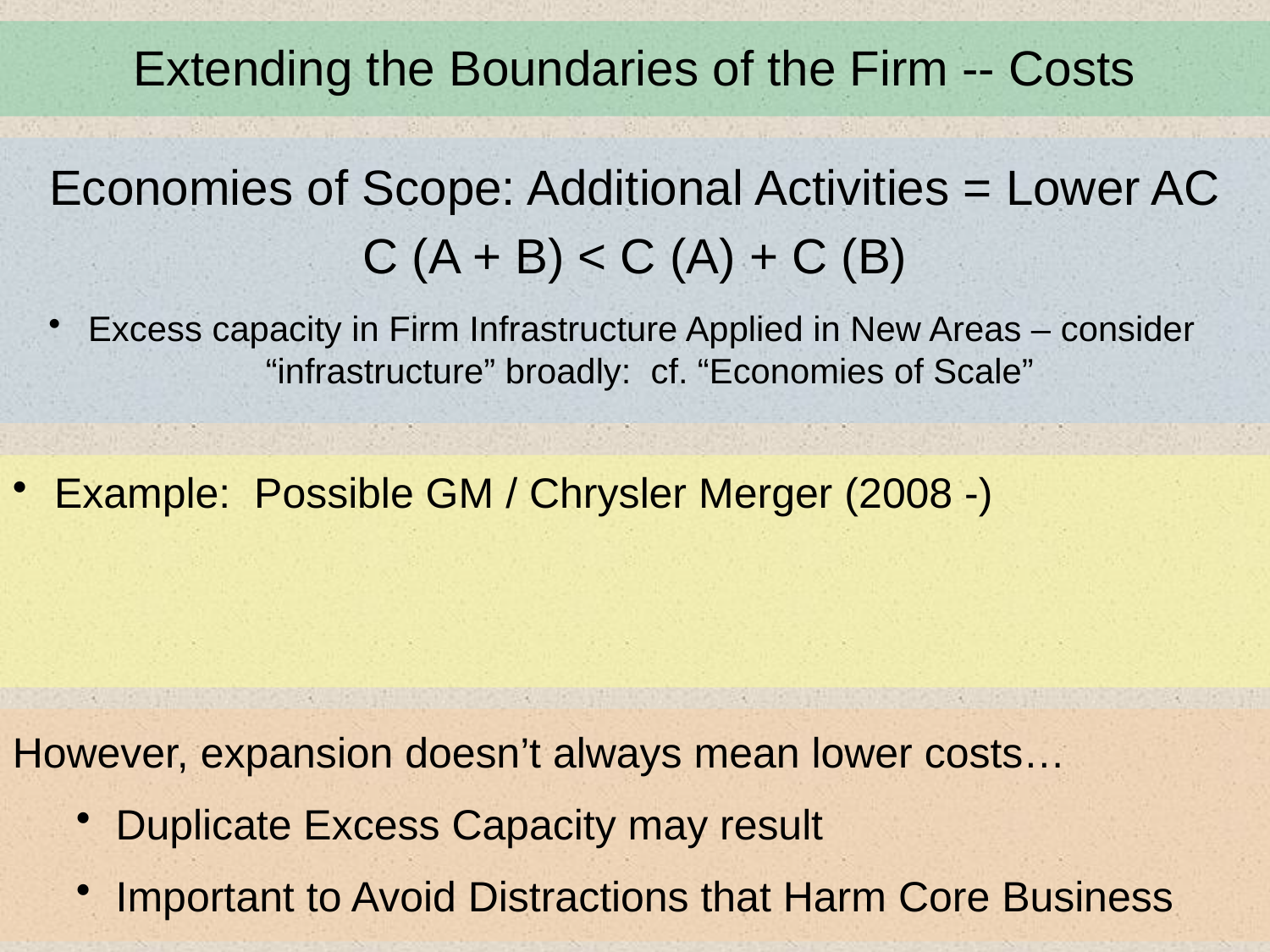

Extending the Boundaries of the Firm -- Costs
Economies of Scope: Additional Activities = Lower AC

C (A + B) < C (A) + C (B)
 Excess capacity in Firm Infrastructure Applied in New Areas – consider 	“infrastructure” broadly:  cf. “Economies of Scale”

 Example:  Possible GM / Chrysler Merger (2008 -)

However, expansion doesn’t always mean lower costs…
Duplicate Excess Capacity may result
Important to Avoid Distractions that Harm Core Business